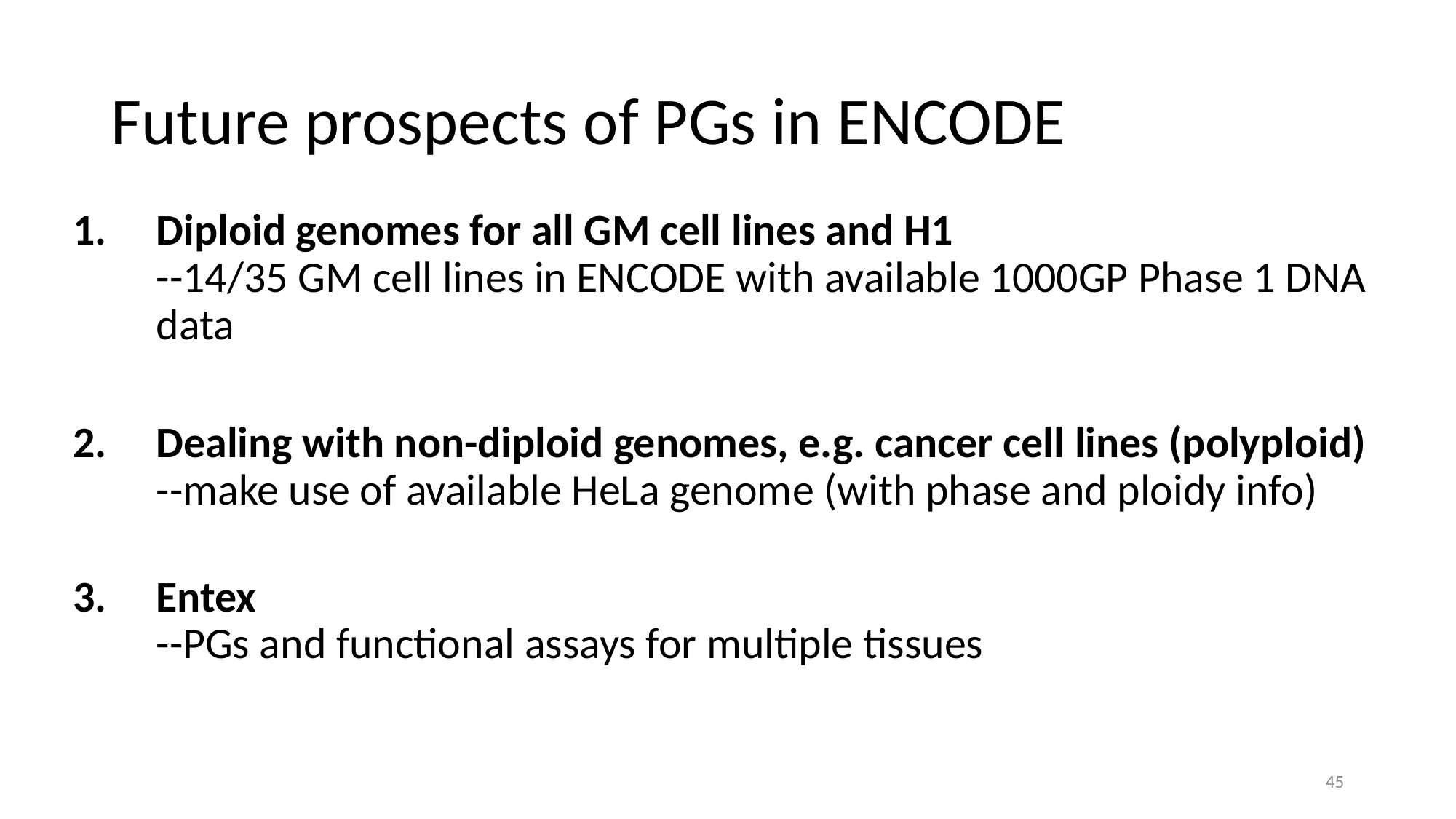

# Future prospects of PGs in ENCODE
Diploid genomes for all GM cell lines and H1
--14/35 GM cell lines in ENCODE with available 1000GP Phase 1 DNA data

Dealing with non-diploid genomes, e.g. cancer cell lines (polyploid)
--make use of available HeLa genome (with phase and ploidy info)
Entex
--PGs and functional assays for multiple tissues
45